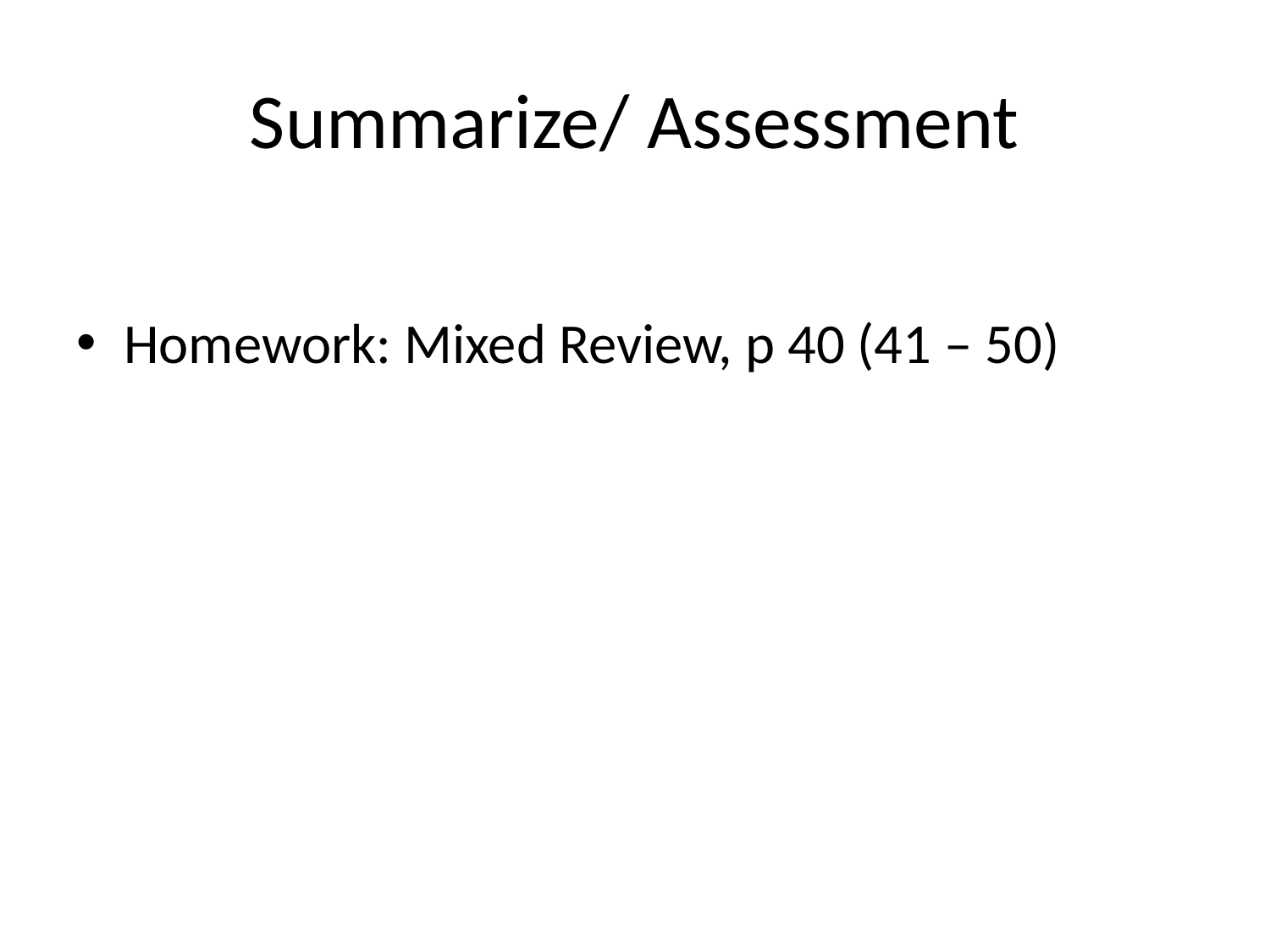

# Summarize/ Assessment

Homework: Mixed Review, p 40 (41 – 50)